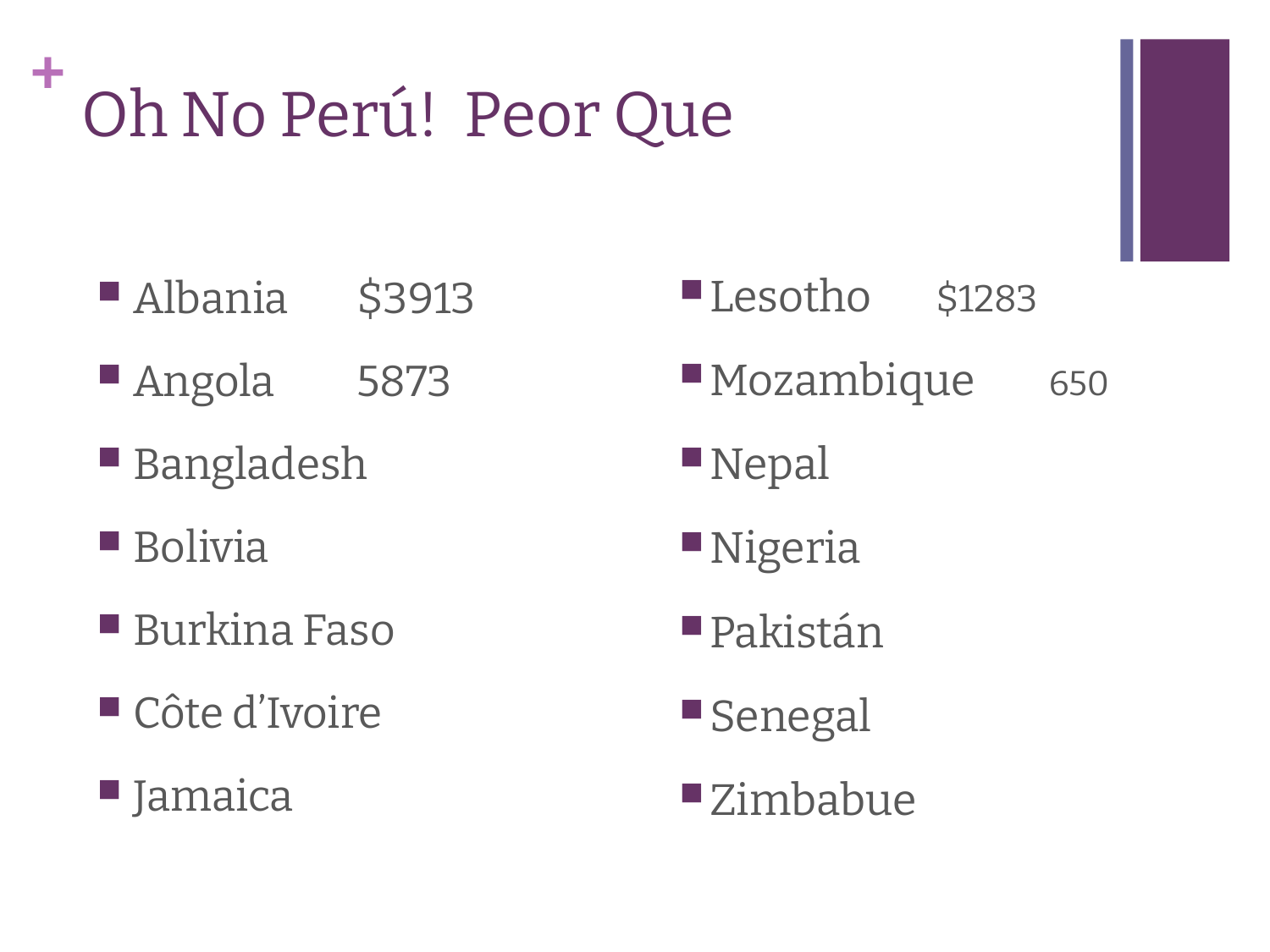

# Oh No Perú!  Peor Que
Lesotho		$1283
Mozambique   	650
Nepal
Nigeria
Pakistán
Senegal
Zimbabue
Albania		$3913
Angola		5873
Bangladesh
Bolivia
Burkina Faso
Côte d’Ivoire
Jamaica